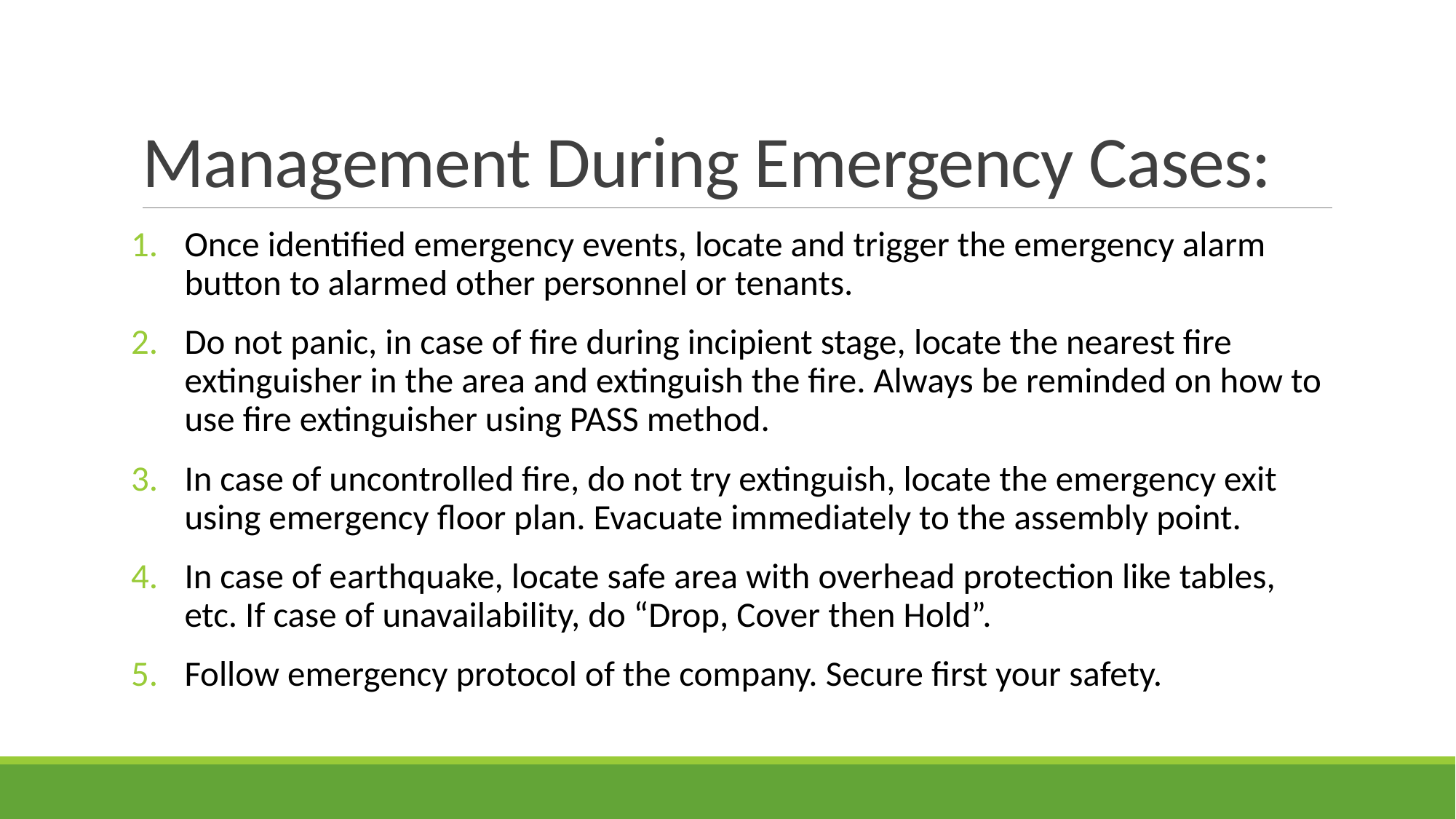

# Management During Emergency Cases:
Once identified emergency events, locate and trigger the emergency alarm button to alarmed other personnel or tenants.
Do not panic, in case of fire during incipient stage, locate the nearest fire extinguisher in the area and extinguish the fire. Always be reminded on how to use fire extinguisher using PASS method.
In case of uncontrolled fire, do not try extinguish, locate the emergency exit using emergency floor plan. Evacuate immediately to the assembly point.
In case of earthquake, locate safe area with overhead protection like tables, etc. If case of unavailability, do “Drop, Cover then Hold”.
Follow emergency protocol of the company. Secure first your safety.